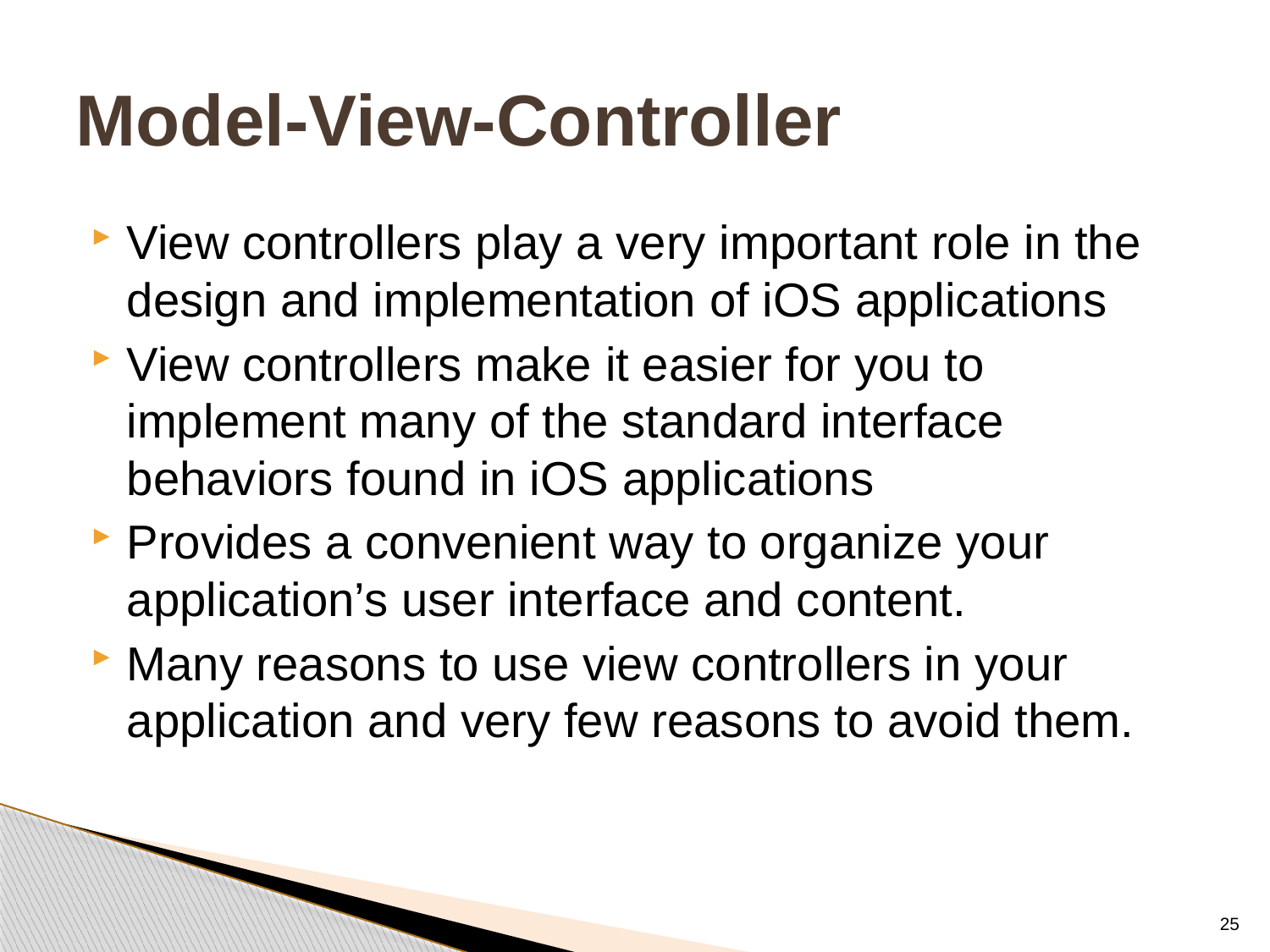

# Model-View-Controller
View controllers play a very important role in the design and implementation of iOS applications
View controllers make it easier for you to implement many of the standard interface behaviors found in iOS applications
Provides a convenient way to organize your application’s user interface and content.
Many reasons to use view controllers in your application and very few reasons to avoid them.
25